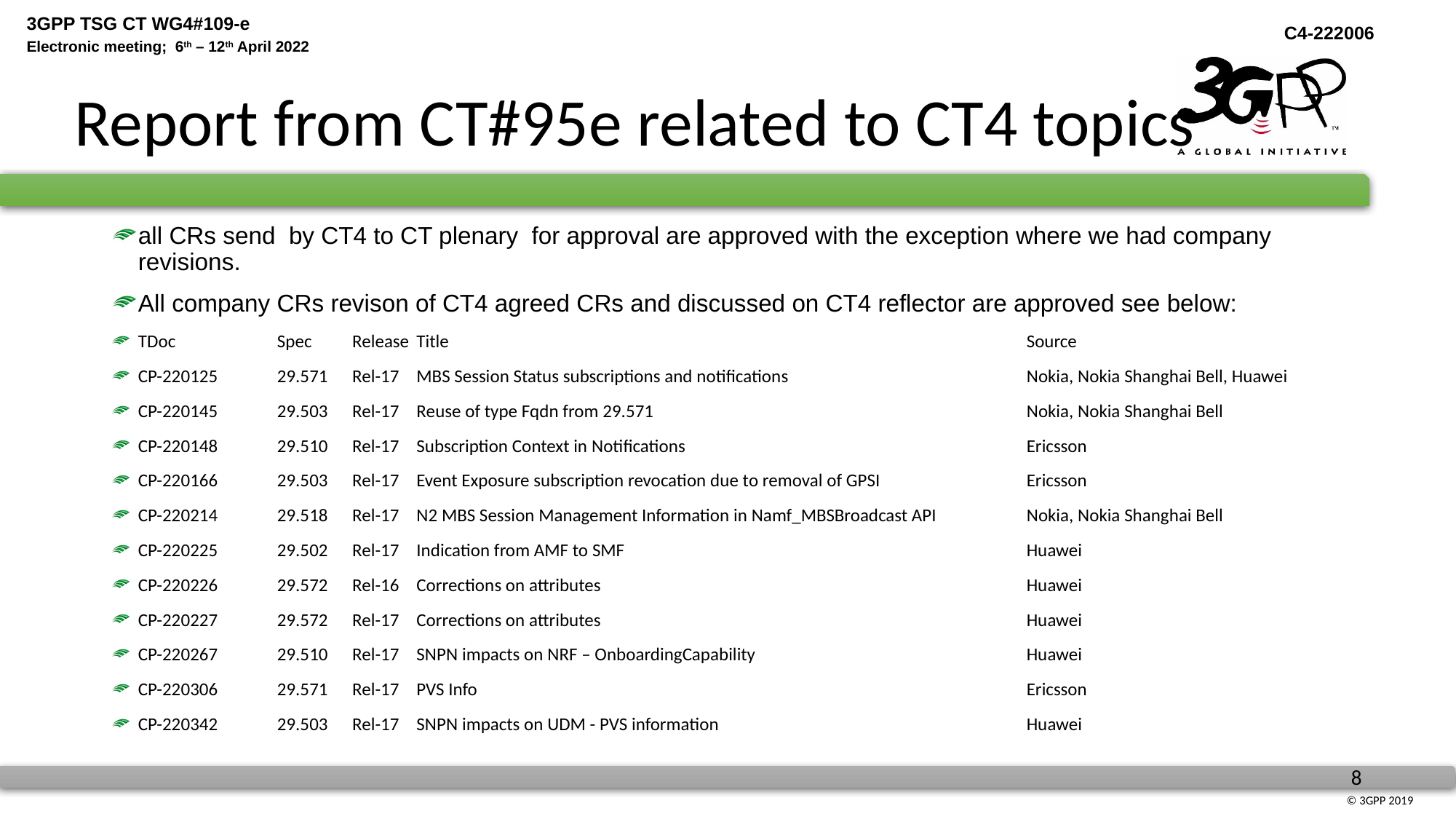

# Report from CT#95e related to CT4 topics
all CRs send  by CT4 to CT plenary  for approval are approved with the exception where we had company revisions.
All company CRs revison of CT4 agreed CRs and discussed on CT4 reflector are approved see below:
TDoc	Spec	Release	Title	Source
CP-220125	29.571	Rel-17	MBS Session Status subscriptions and notifications	Nokia, Nokia Shanghai Bell, Huawei
CP-220145	29.503	Rel-17	Reuse of type Fqdn from 29.571	Nokia, Nokia Shanghai Bell
CP-220148	29.510	Rel-17	Subscription Context in Notifications	Ericsson
CP-220166	29.503	Rel-17	Event Exposure subscription revocation due to removal of GPSI	Ericsson
CP-220214	29.518	Rel-17	N2 MBS Session Management Information in Namf_MBSBroadcast API	Nokia, Nokia Shanghai Bell
CP-220225	29.502	Rel-17	Indication from AMF to SMF	Huawei
CP-220226	29.572	Rel-16	Corrections on attributes	Huawei
CP-220227	29.572	Rel-17	Corrections on attributes	Huawei
CP-220267	29.510	Rel-17	SNPN impacts on NRF – OnboardingCapability	Huawei
CP-220306	29.571	Rel-17	PVS Info	Ericsson
CP-220342	29.503	Rel-17	SNPN impacts on UDM - PVS information	Huawei